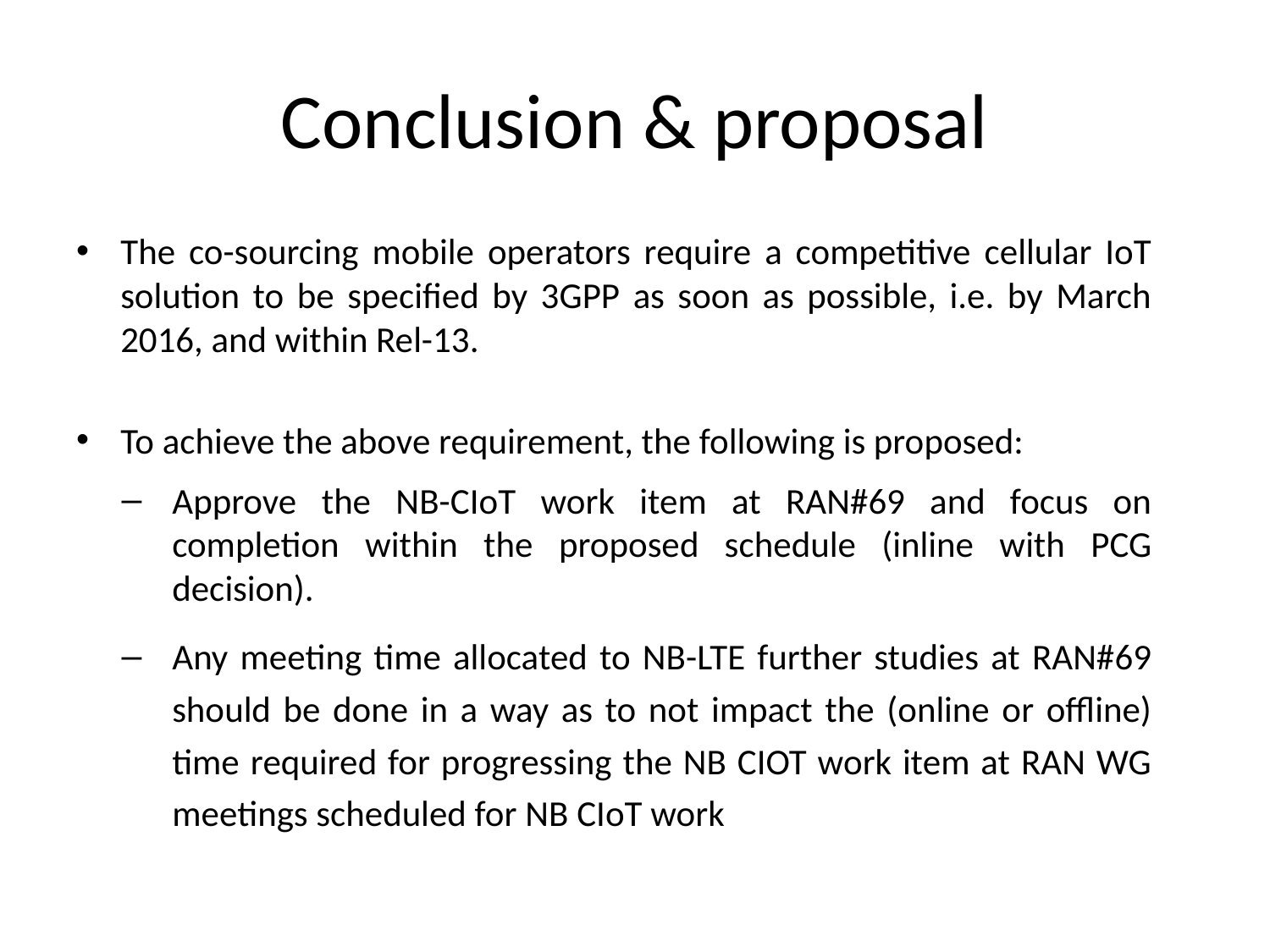

# Conclusion & proposal
The co-sourcing mobile operators require a competitive cellular IoT solution to be specified by 3GPP as soon as possible, i.e. by March 2016, and within Rel-13.

To achieve the above requirement, the following is proposed:
Approve the NB-CIoT work item at RAN#69 and focus on completion within the proposed schedule (inline with PCG decision).
Any meeting time allocated to NB-LTE further studies at RAN#69 should be done in a way as to not impact the (online or offline) time required for progressing the NB CIOT work item at RAN WG meetings scheduled for NB CIoT work